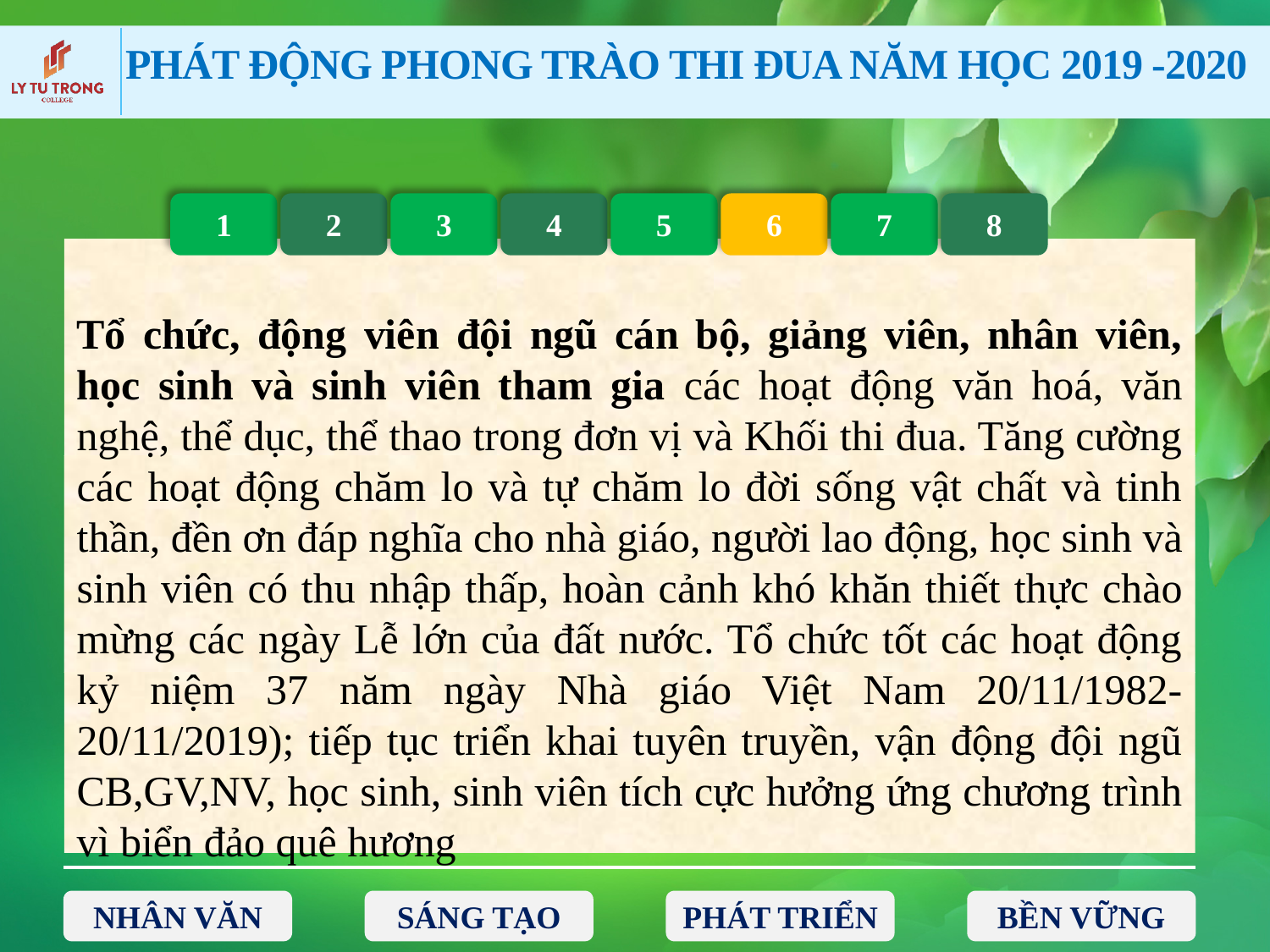

1
2
3
4
5
6
7
8

Tổ chức, động viên đội ngũ cán bộ, giảng viên, nhân viên, học sinh và sinh viên tham gia các hoạt động văn hoá, văn nghệ, thể dục, thể thao trong đơn vị và Khối thi đua. Tăng cường các hoạt động chăm lo và tự chăm lo đời sống vật chất và tinh thần, đền ơn đáp nghĩa cho nhà giáo, người lao động, học sinh và sinh viên có thu nhập thấp, hoàn cảnh khó khăn thiết thực chào mừng các ngày Lễ lớn của đất nước. Tổ chức tốt các hoạt động kỷ niệm 37 năm ngày Nhà giáo Việt Nam 20/11/1982-20/11/2019); tiếp tục triển khai tuyên truyền, vận động đội ngũ CB,GV,NV, học sinh, sinh viên tích cực hưởng ứng chương trình vì biển đảo quê hương